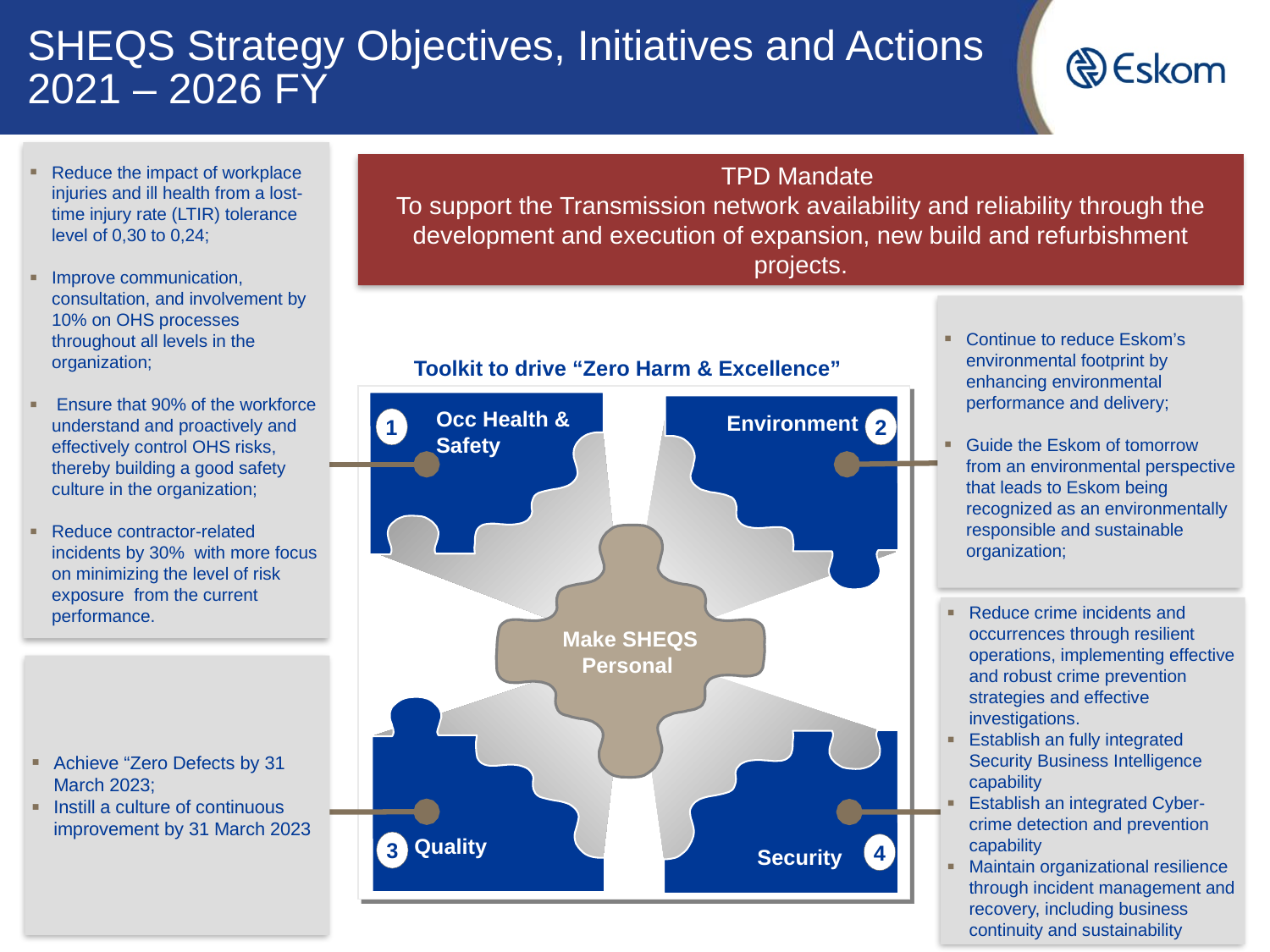

# SHEQS Strategy Objectives, Initiatives and Actions 2021 – 2026 FY

Reduce the impact of workplace injuries and ill health from a lost-time injury rate (LTIR) tolerance level of 0,30 to 0,24;
Improve communication, consultation, and involvement by 10% on OHS processes throughout all levels in the organization;
 Ensure that 90% of the workforce understand and proactively and effectively control OHS risks, thereby building a good safety culture in the organization;
Reduce contractor-related incidents by 30%  with more focus on minimizing the level of risk exposure  from the current performance.

TPD Mandate
To support the Transmission network availability and reliability through the development and execution of expansion, new build and refurbishment projects.

Continue to reduce Eskom’s environmental footprint by enhancing environmental performance and delivery;

Guide the Eskom of tomorrow from an environmental perspective that leads to Eskom being recognized as an environmentally responsible and sustainable organization;

 Toolkit to drive “Zero Harm & Excellence”

Occ Health & Safety
Environment
1
2

Make SHEQS
Personal

Quality
3
4
Security

Reduce crime incidents and occurrences through resilient operations, implementing effective and robust crime prevention strategies and effective investigations.
Establish an fully integrated Security Business Intelligence capability
Establish an integrated Cyber-crime detection and prevention capability
Maintain organizational resilience through incident management and recovery, including business continuity and sustainability

Achieve “Zero Defects by 31 March 2023;
Instill a culture of continuous improvement by 31 March 2023

4